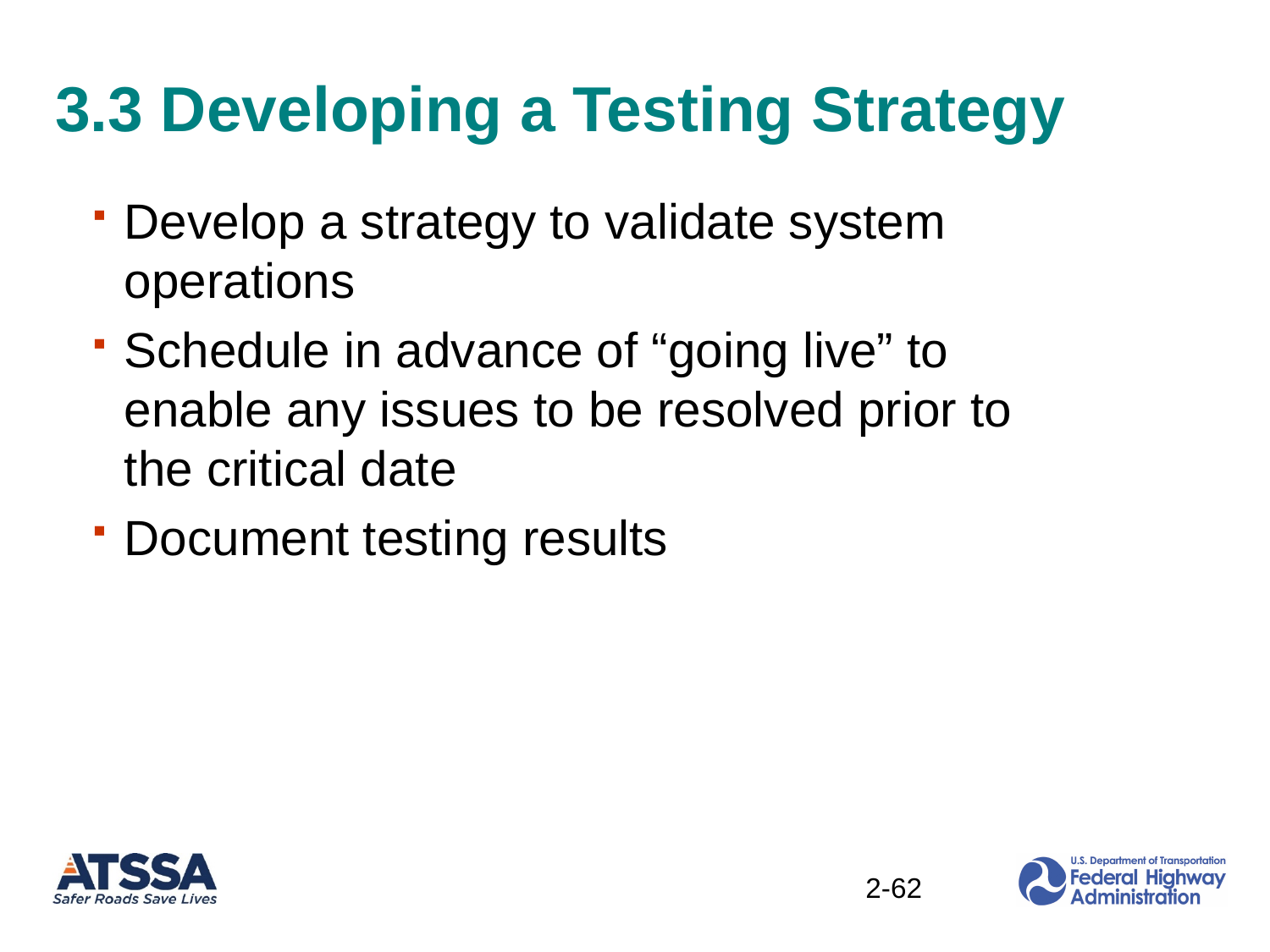

# 3.3 Developing a Testing Strategy
Develop a strategy to validate system operations
Schedule in advance of “going live” to enable any issues to be resolved prior to the critical date
Document testing results